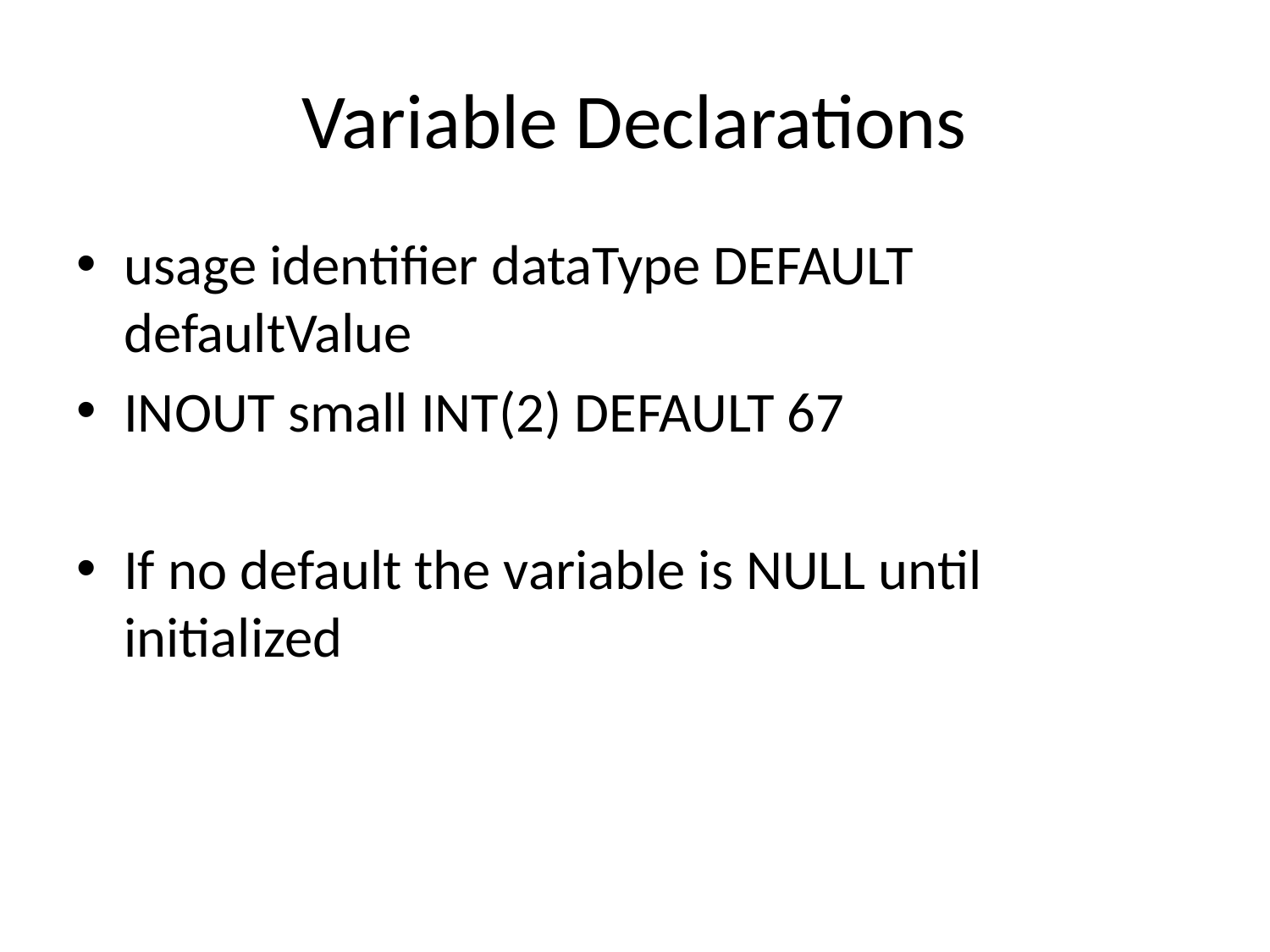

# Variable Declarations
usage identifier dataType DEFAULT defaultValue
INOUT small INT(2) DEFAULT 67

If no default the variable is NULL until initialized